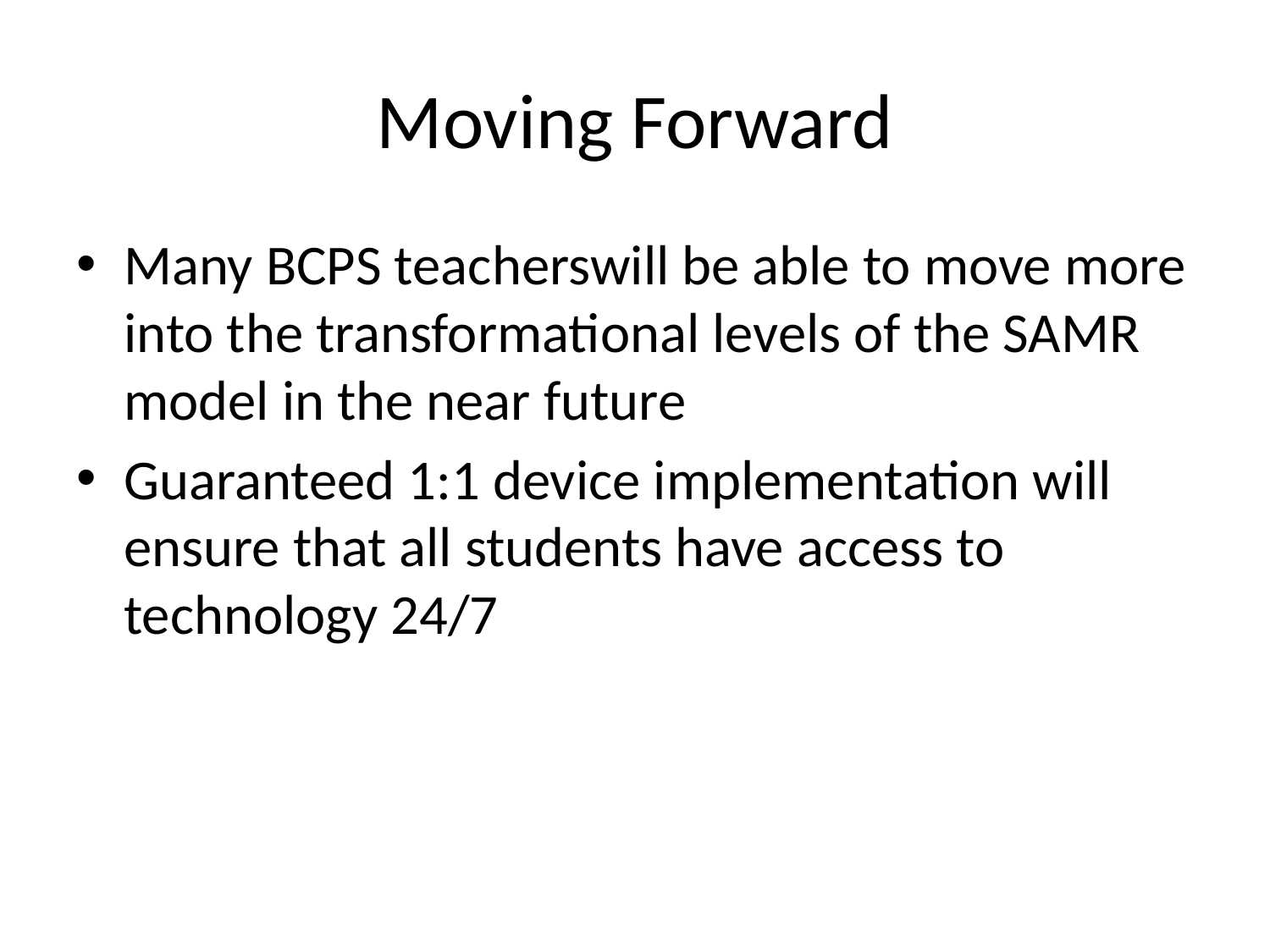

# Moving Forward
Many BCPS teacherswill be able to move more into the transformational levels of the SAMR model in the near future
Guaranteed 1:1 device implementation will ensure that all students have access to technology 24/7